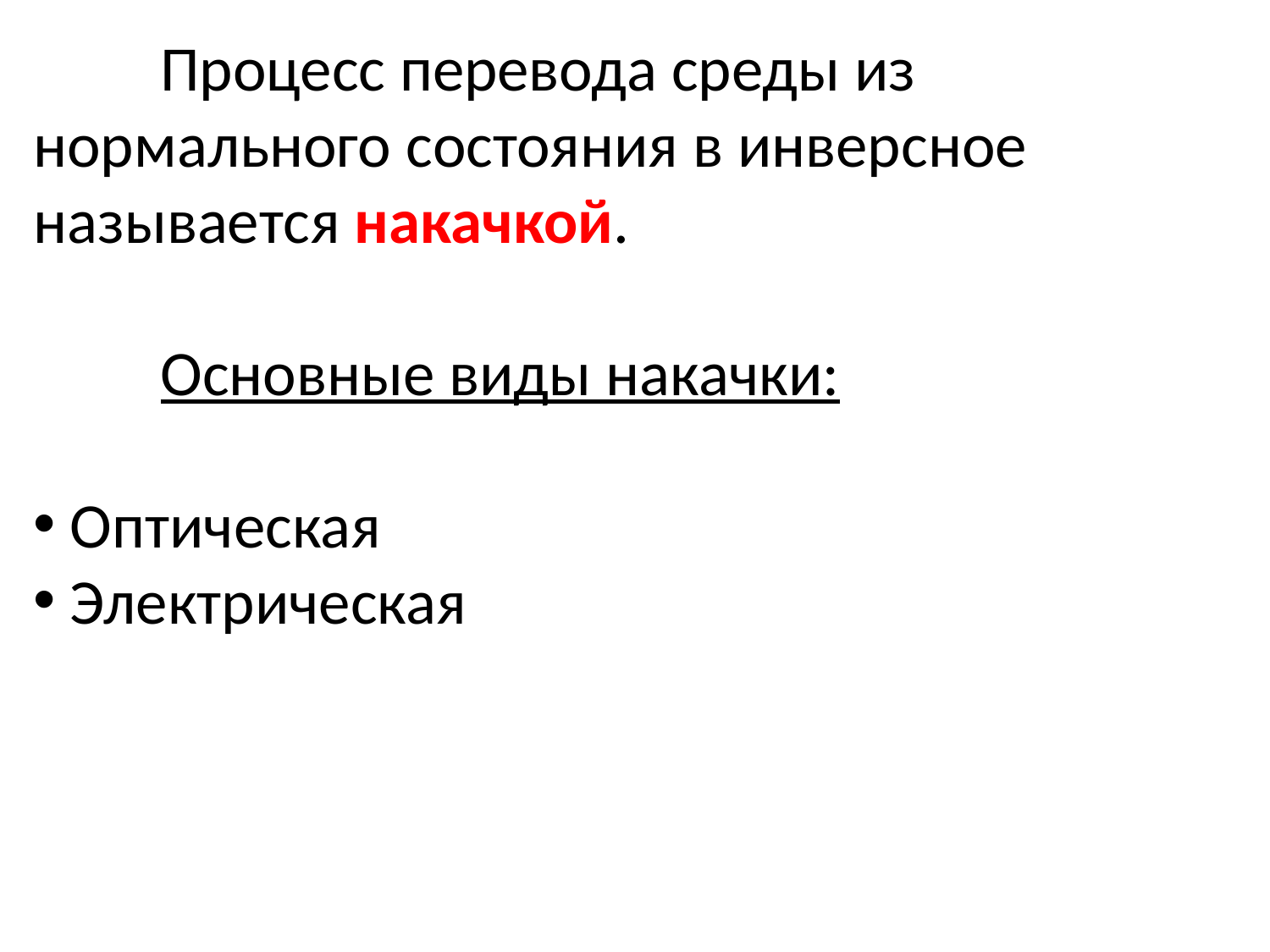

Процесс перевода среды из нормального состояния в инверсное называется накачкой.

	Основные виды накачки:

 Оптическая
 Электрическая